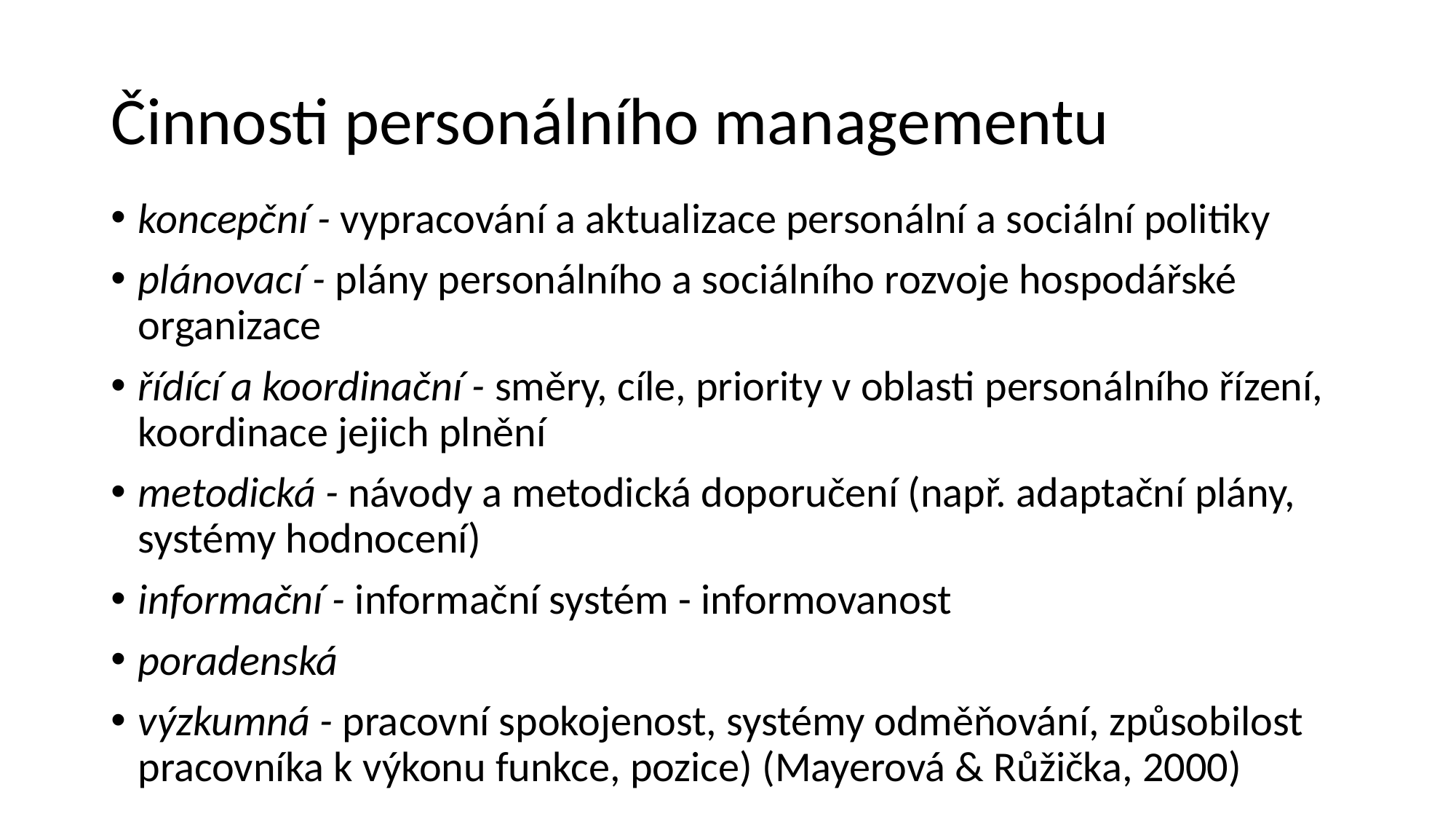

# Činnosti personálního managementu
koncepční - vypracování a aktualizace personální a sociální politiky
plánovací - plány personálního a sociálního rozvoje hospodářské organizace
řídící a koordinační - směry, cíle, priority v oblasti personálního řízení, koordinace jejich plnění
metodická - návody a metodická doporučení (např. adaptační plány, systémy hodnocení)
informační - informační systém - informovanost
poradenská
výzkumná - pracovní spokojenost, systémy odměňování, způsobilost pracovníka k výkonu funkce, pozice) (Mayerová & Růžička, 2000)